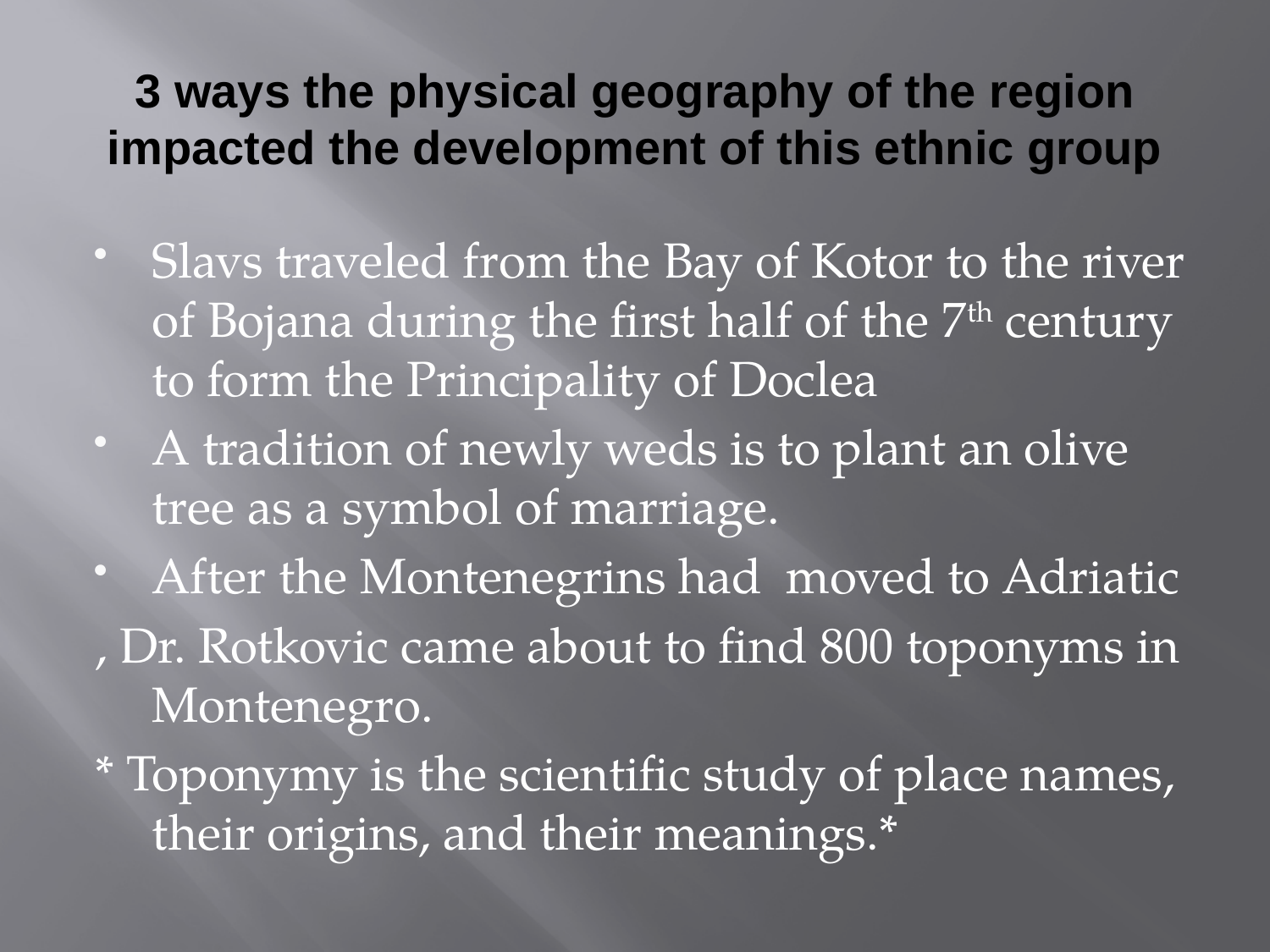

# 3 ways the physical geography of the region impacted the development of this ethnic group
Slavs traveled from the Bay of Kotor to the river of Bojana during the first half of the 7th century to form the Principality of Doclea
A tradition of newly weds is to plant an olive tree as a symbol of marriage.
After the Montenegrins had  moved to Adriatic
, Dr. Rotkovic came about to find 800 toponyms in Montenegro.
* Toponymy is the scientific study of place names, their origins, and their meanings.*